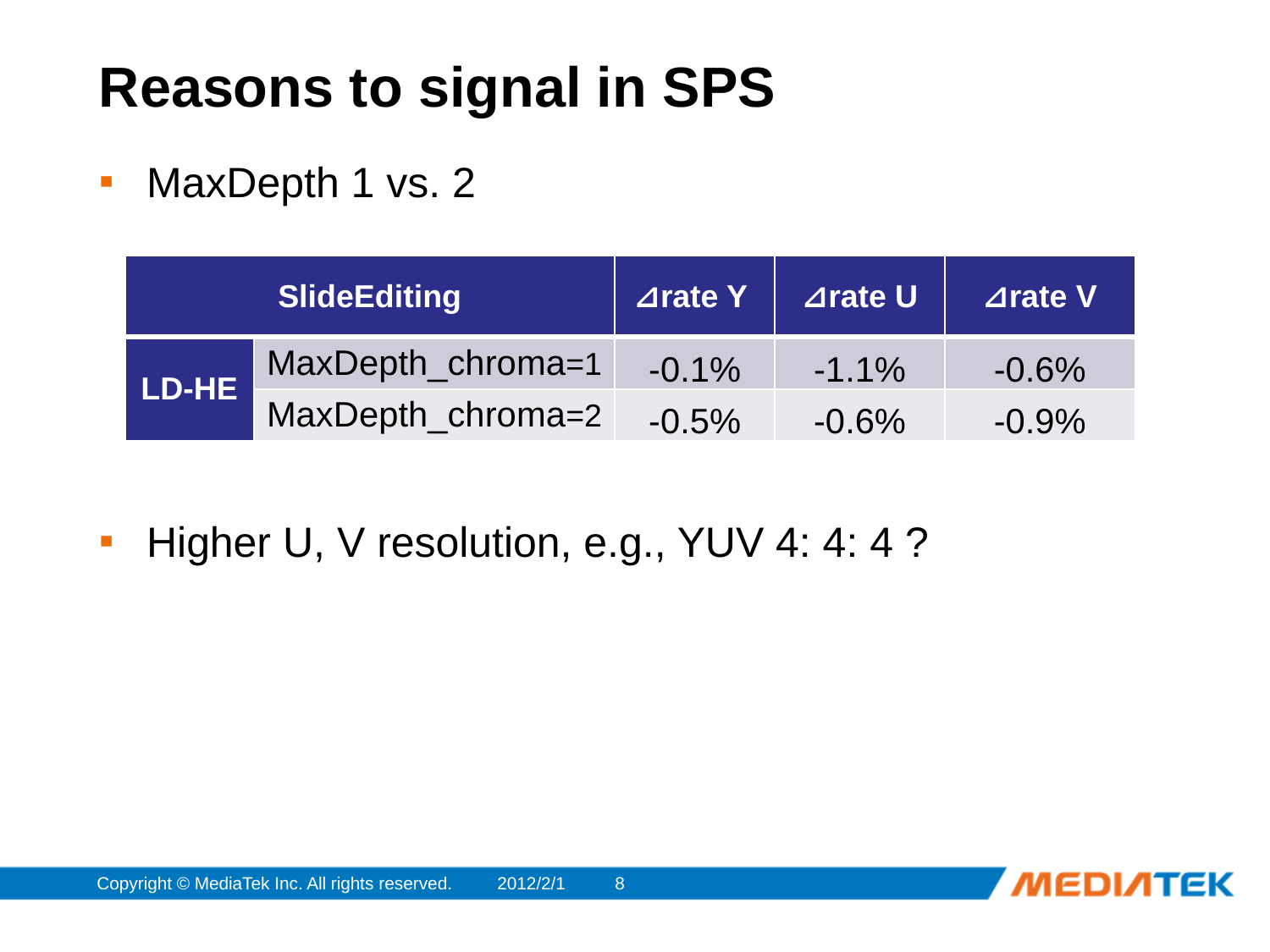

Reasons to signal in SPS
MaxDepth 1 vs. 2

Higher U, V resolution, e.g., YUV 4: 4: 4 ?
| SlideEditing |  | ⊿rate Y | ⊿rate U | ⊿rate V |
| --- | --- | --- | --- | --- |
| LD-HE | MaxDepth\_chroma=1 | -0.1% | -1.1% | -0.6% |
|  | MaxDepth\_chroma=2 | -0.5% | -0.6% | -0.9% |
Copyright © MediaTek Inc. All rights reserved.
2012/2/1
8